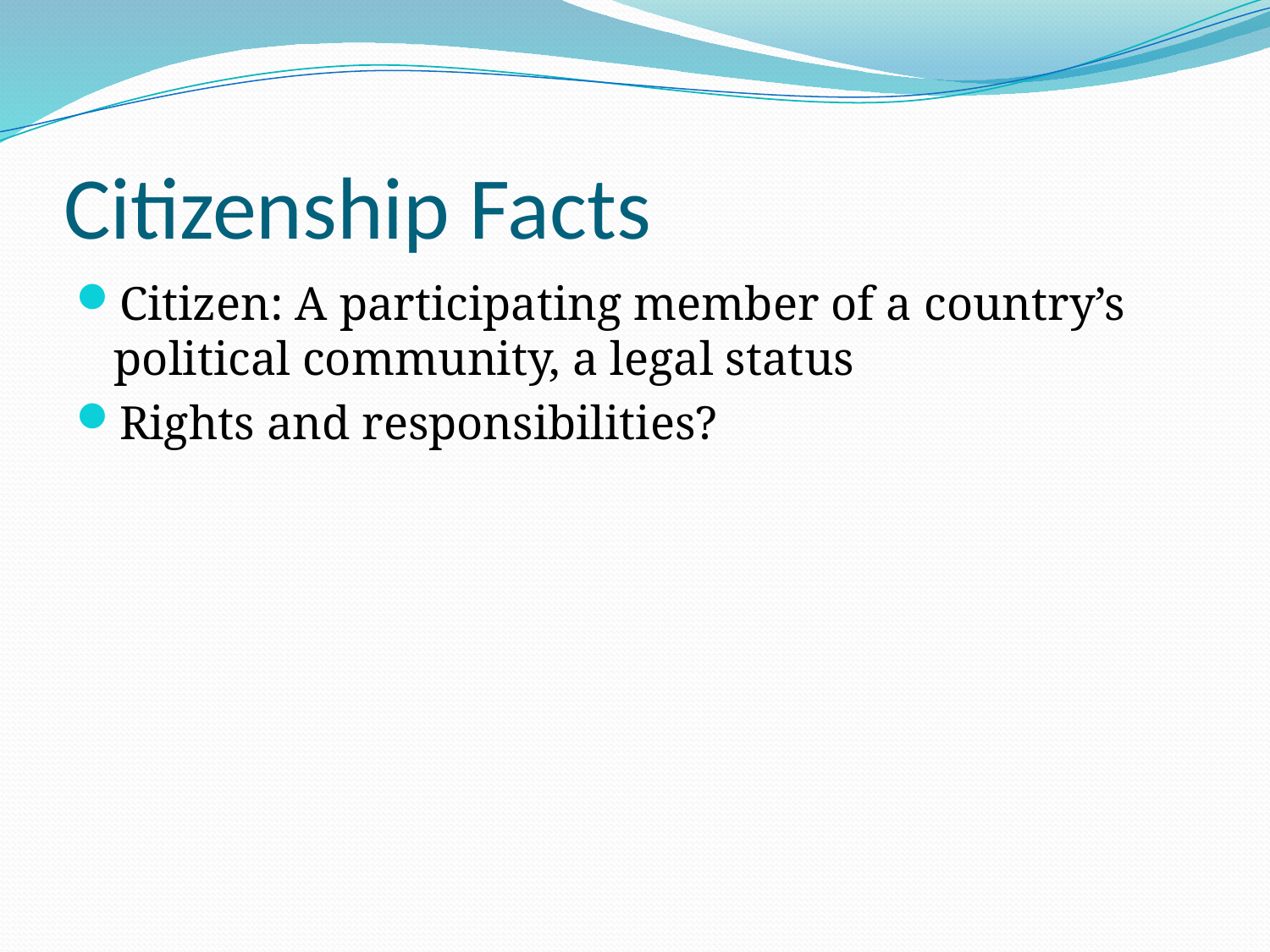

# Citizenship Facts
Citizen: A participating member of a country’s political community, a legal status
Rights and responsibilities?